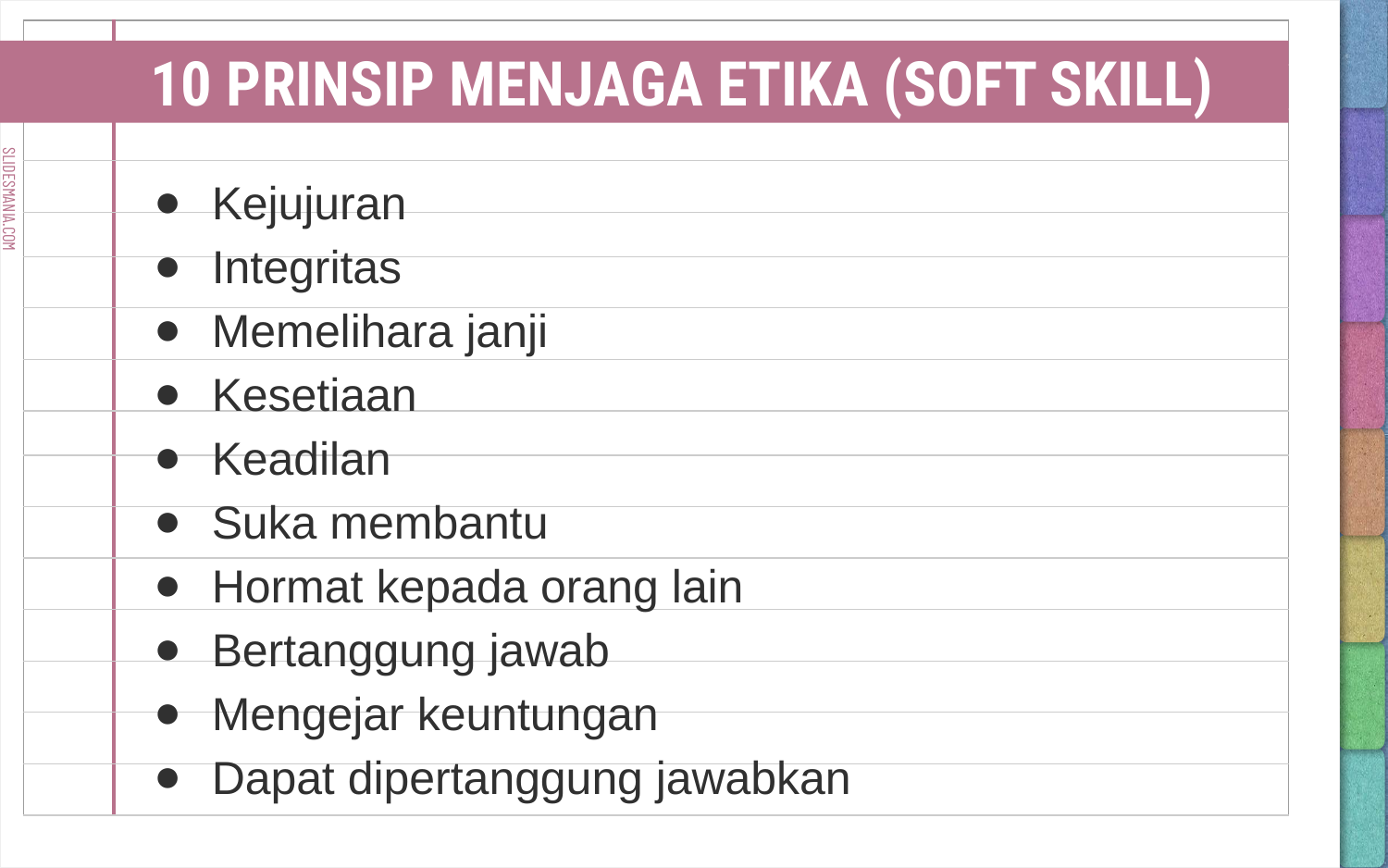

# 10 PRINSIP MENJAGA ETIKA (SOFT SKILL)
Kejujuran
Integritas
Memelihara janji
Kesetiaan
Keadilan
Suka membantu
Hormat kepada orang lain
Bertanggung jawab
Mengejar keuntungan
Dapat dipertanggung jawabkan